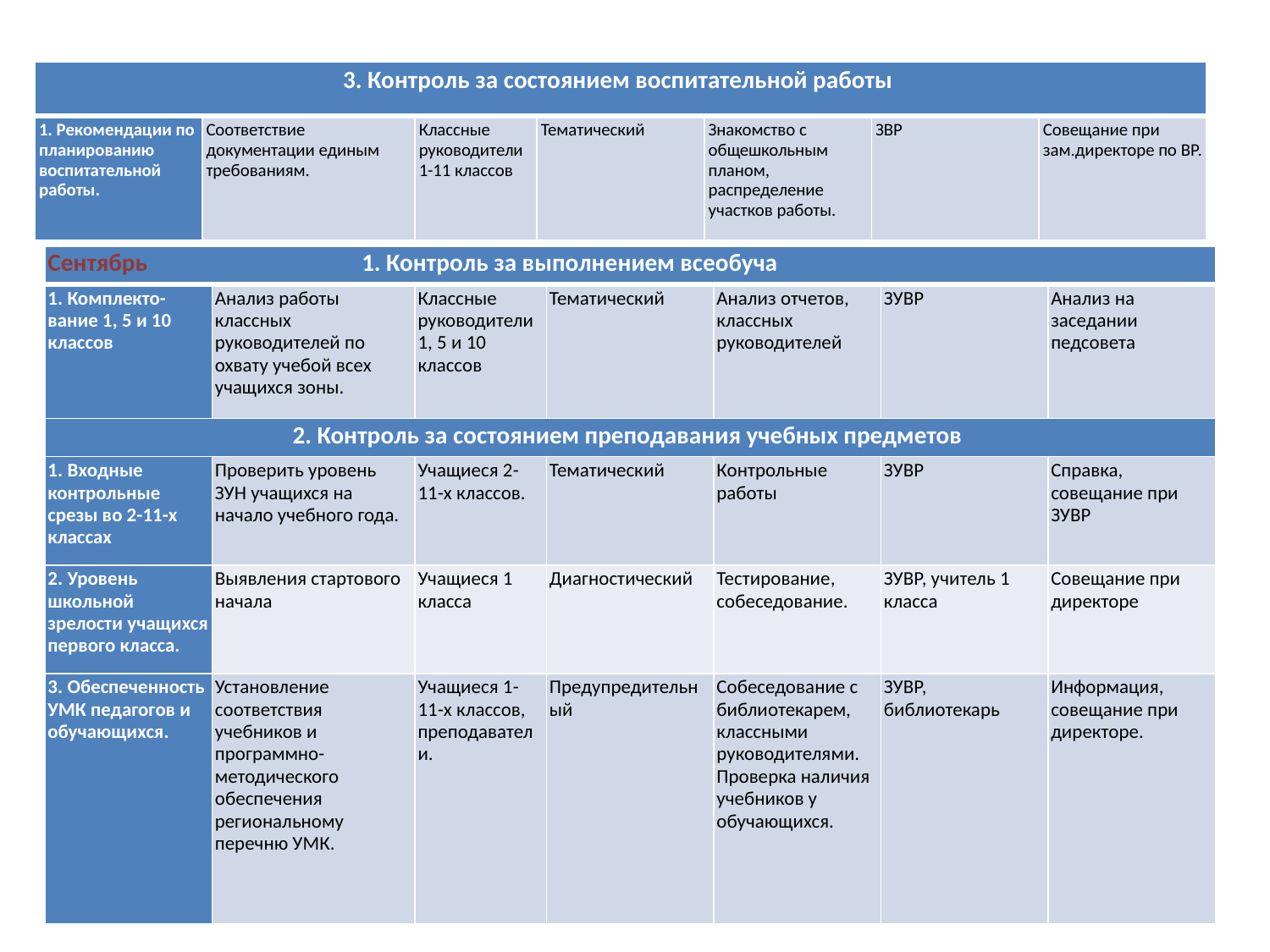

| 3. Контроль за состоянием воспитательной работы |  |  |  |  |  |  |
| --- | --- | --- | --- | --- | --- | --- |
| 1. Рекомендации по планированию воспитательной работы. | Соответствие документации единым требованиям. | Классные руководители 1-11 классов | Тематический | Знакомство с общешкольным планом, распределение участков работы. | ЗВР | Совещание при зам.директоре по ВР. |
| Сентябрь 1. Контроль за выполнением всеобуча |  |  |  |  |  |  |
| --- | --- | --- | --- | --- | --- | --- |
| 1. Комплекто-вание 1, 5 и 10 классов | Анализ работы классных руководителей по охвату учебой всех учащихся зоны. | Классные руководители 1, 5 и 10 классов | Тематический | Анализ отчетов, классных руководителей | ЗУВР | Анализ на заседании педсовета |
| 2. Контроль за состоянием преподавания учебных предметов |  |  |  |  |  |  |
| 1. Входные контрольные срезы во 2-11-х классах | Проверить уровень ЗУН учащихся на начало учебного года. | Учащиеся 2-11-х классов. | Тематический | Контрольные работы | ЗУВР | Справка, совещание при ЗУВР |
| 2. Уровень школьной зрелости учащихся первого класса. | Выявления стартового начала | Учащиеся 1 класса | Диагностический | Тестирование, собеседование. | ЗУВР, учитель 1 класса | Совещание при директоре |
| 3. Обеспеченность УМК педагогов и обучающихся. | Установление соответствия учебников и программно-методического обеспечения региональному перечню УМК. | Учащиеся 1-11-х классов, преподаватели. | Предупредительный | Собеседование с библиотекарем, классными руководителями. Проверка наличия учебников у обучающихся. | ЗУВР, библиотекарь | Информация, совещание при директоре. |